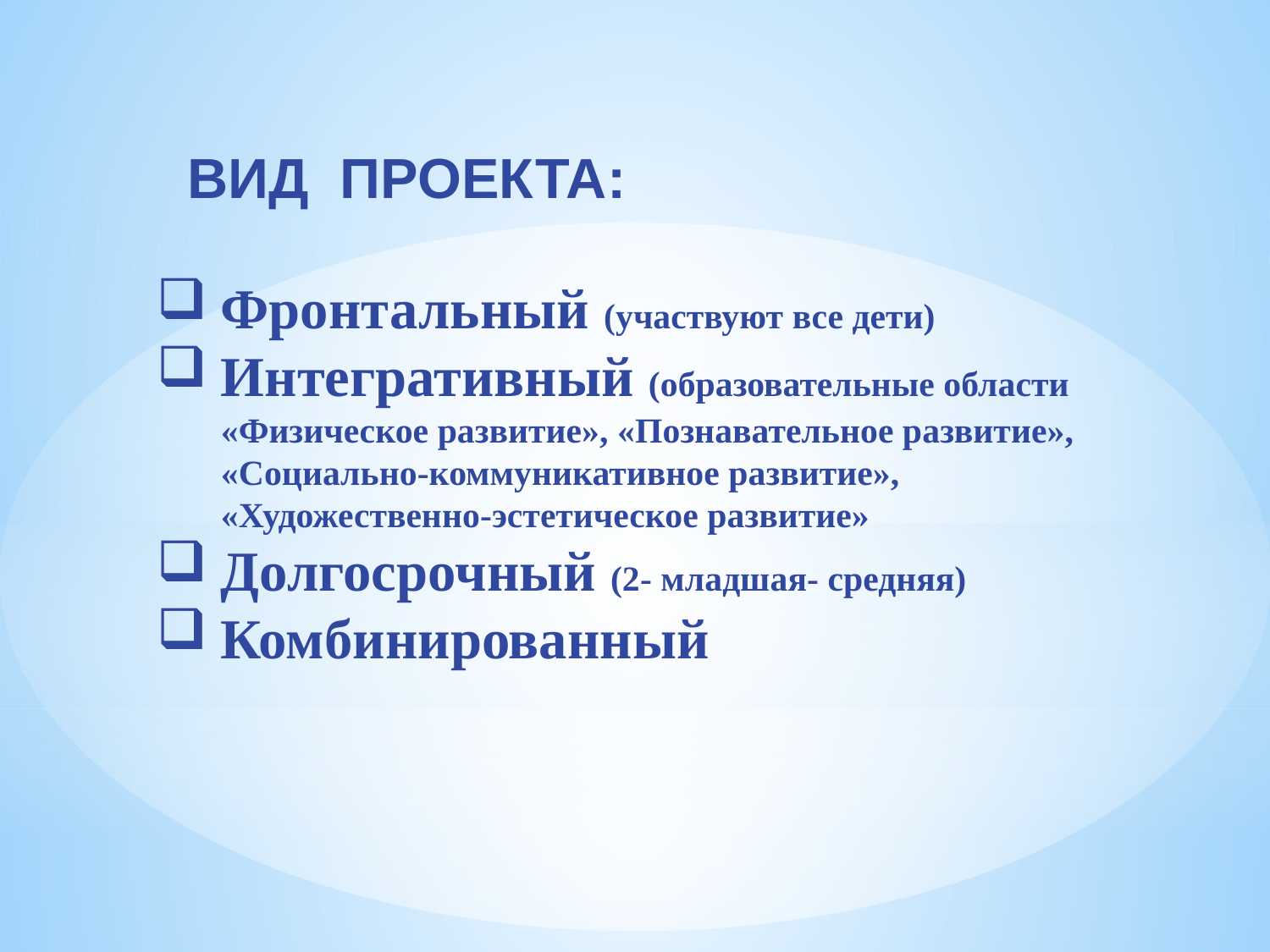

Вид  проекта:
Фронтальный (участвуют все дети)
Интегративный (образовательные области «Физическое развитие», «Познавательное развитие», «Социально-коммуникативное развитие», «Художественно-эстетическое развитие»
Долгосрочный (2- младшая- средняя)
Комбинированный